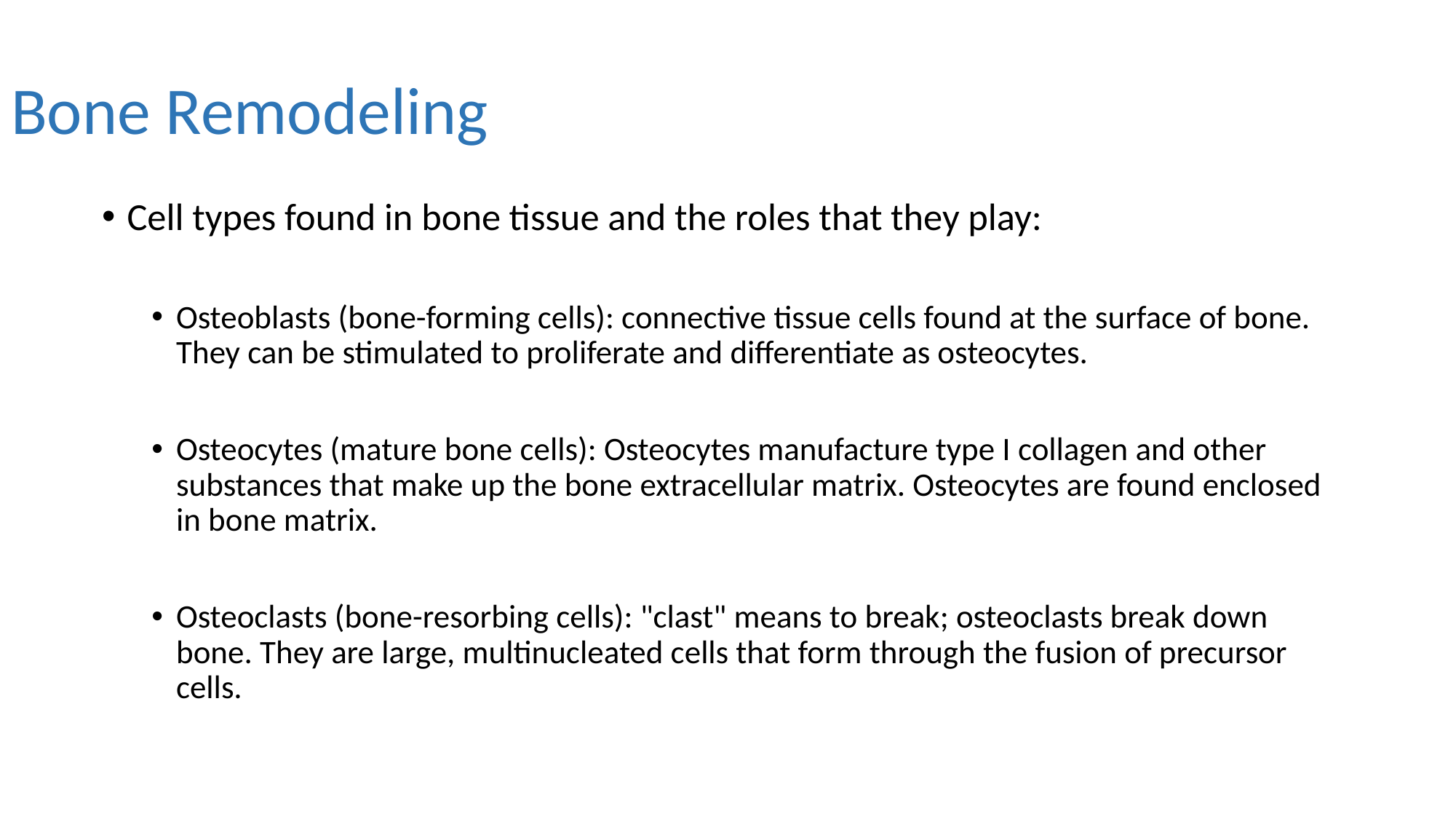

# Bone Remodeling
Cell types found in bone tissue and the roles that they play:

Osteoblasts (bone-forming cells): connective tissue cells found at the surface of bone. They can be stimulated to proliferate and differentiate as osteocytes.

Osteocytes (mature bone cells): Osteocytes manufacture type I collagen and other substances that make up the bone extracellular matrix. Osteocytes are found enclosed in bone matrix.

Osteoclasts (bone-resorbing cells): "clast" means to break; osteoclasts break down bone. They are large, multinucleated cells that form through the fusion of precursor cells.